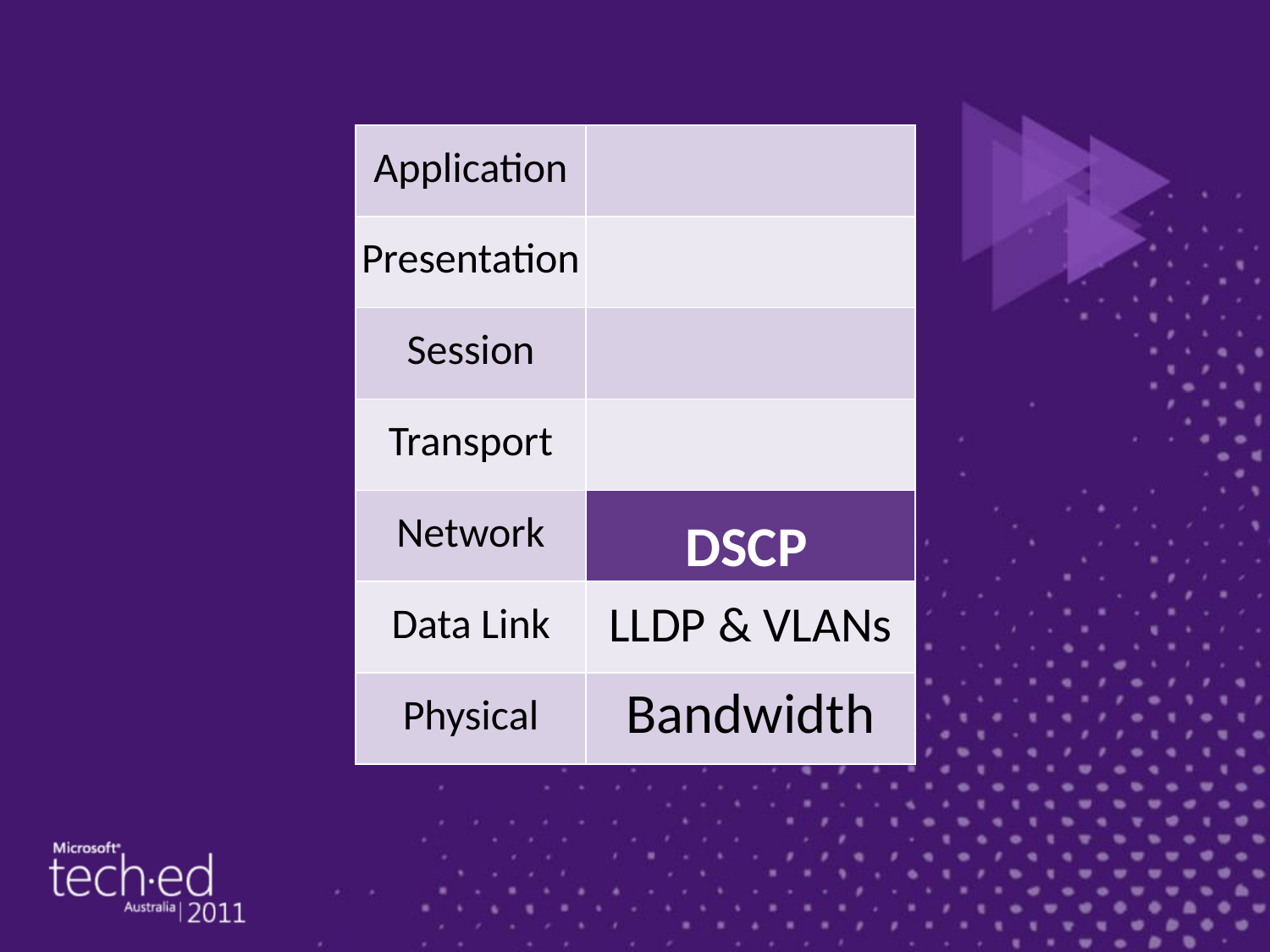

| Application |  |
| --- | --- |
| Presentation |  |
| Session |  |
| Transport |  |
| Network |  |
| Data Link | LLDP & VLANs |
| Physical | Bandwidth |
DSCP